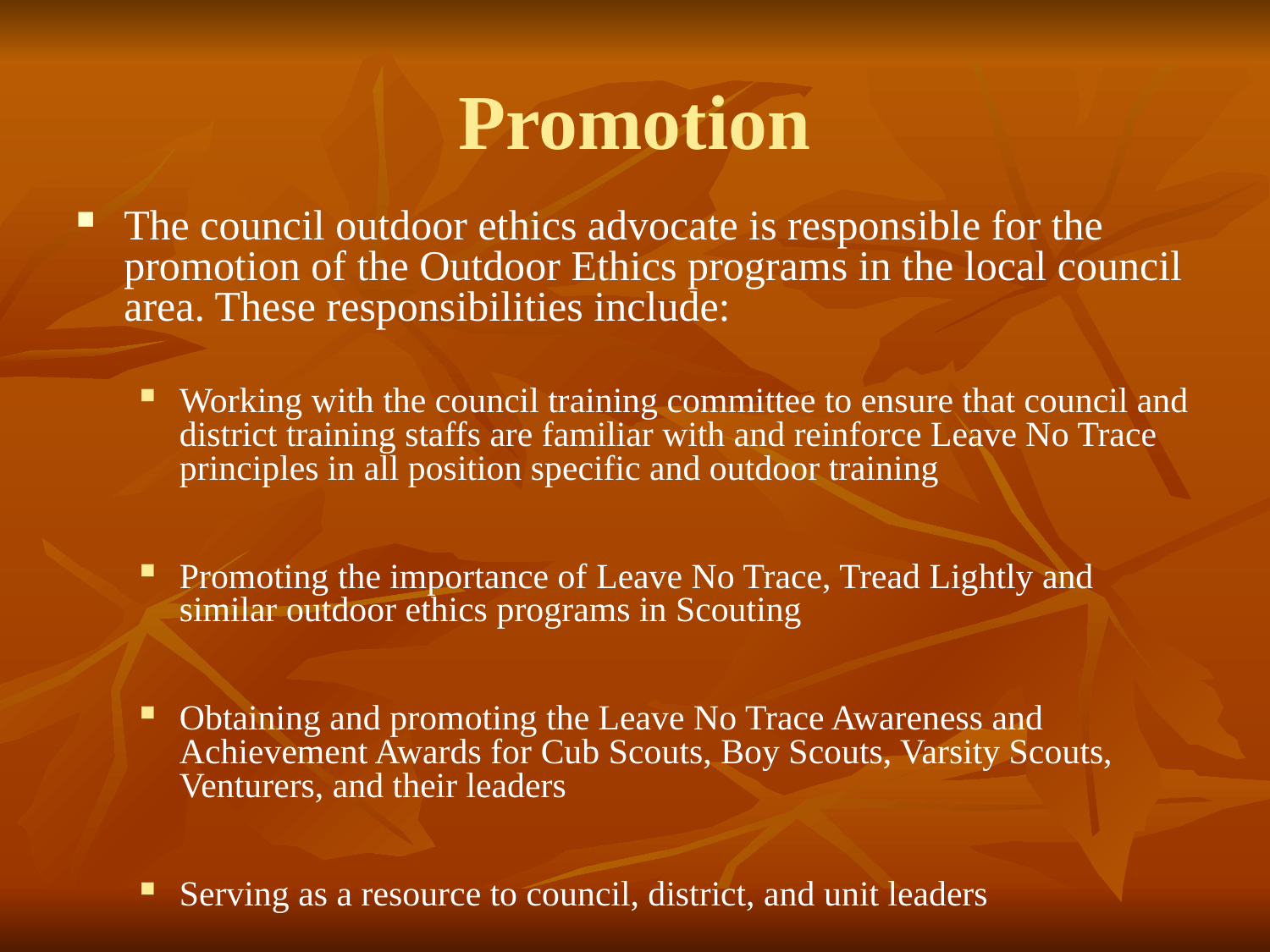

# Promotion
The council outdoor ethics advocate is responsible for the promotion of the Outdoor Ethics programs in the local council area. These responsibilities include:

Working with the council training committee to ensure that council and district training staffs are familiar with and reinforce Leave No Trace principles in all position specific and outdoor training

Promoting the importance of Leave No Trace, Tread Lightly and similar outdoor ethics programs in Scouting

Obtaining and promoting the Leave No Trace Awareness and Achievement Awards for Cub Scouts, Boy Scouts, Varsity Scouts, Venturers, and their leaders

Serving as a resource to council, district, and unit leaders